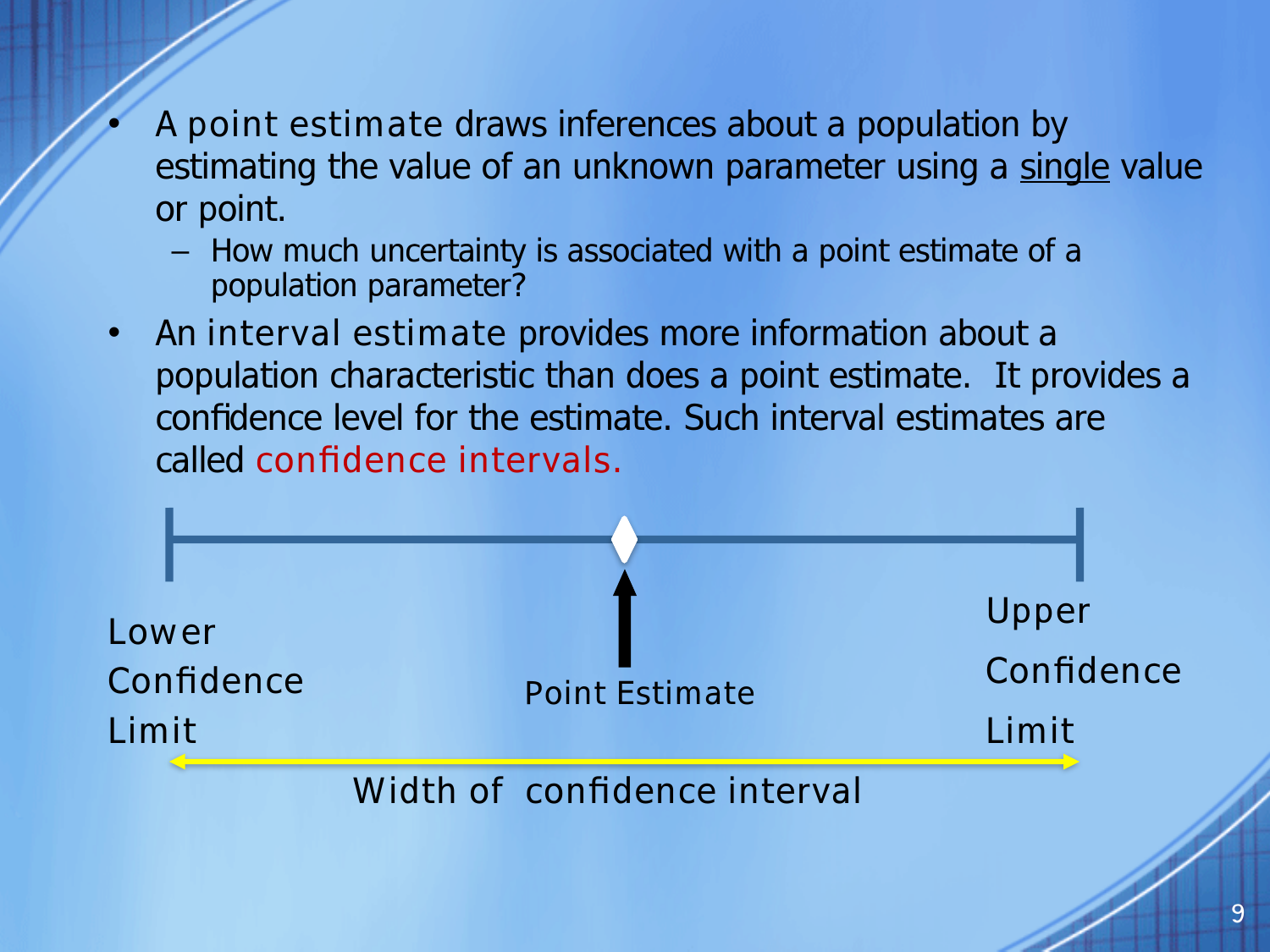

A point estimate draws inferences about a population by estimating the value of an unknown parameter using a single value or point.
How much uncertainty is associated with a point estimate of a population parameter?
An interval estimate provides more information about a population characteristic than does a point estimate.  It provides a confidence level for the estimate. Such interval estimates are called confidence intervals.

Upper
Confidence
Limit
Lower
Confidence
Limit
Point Estimate

Width of  confidence interval
9